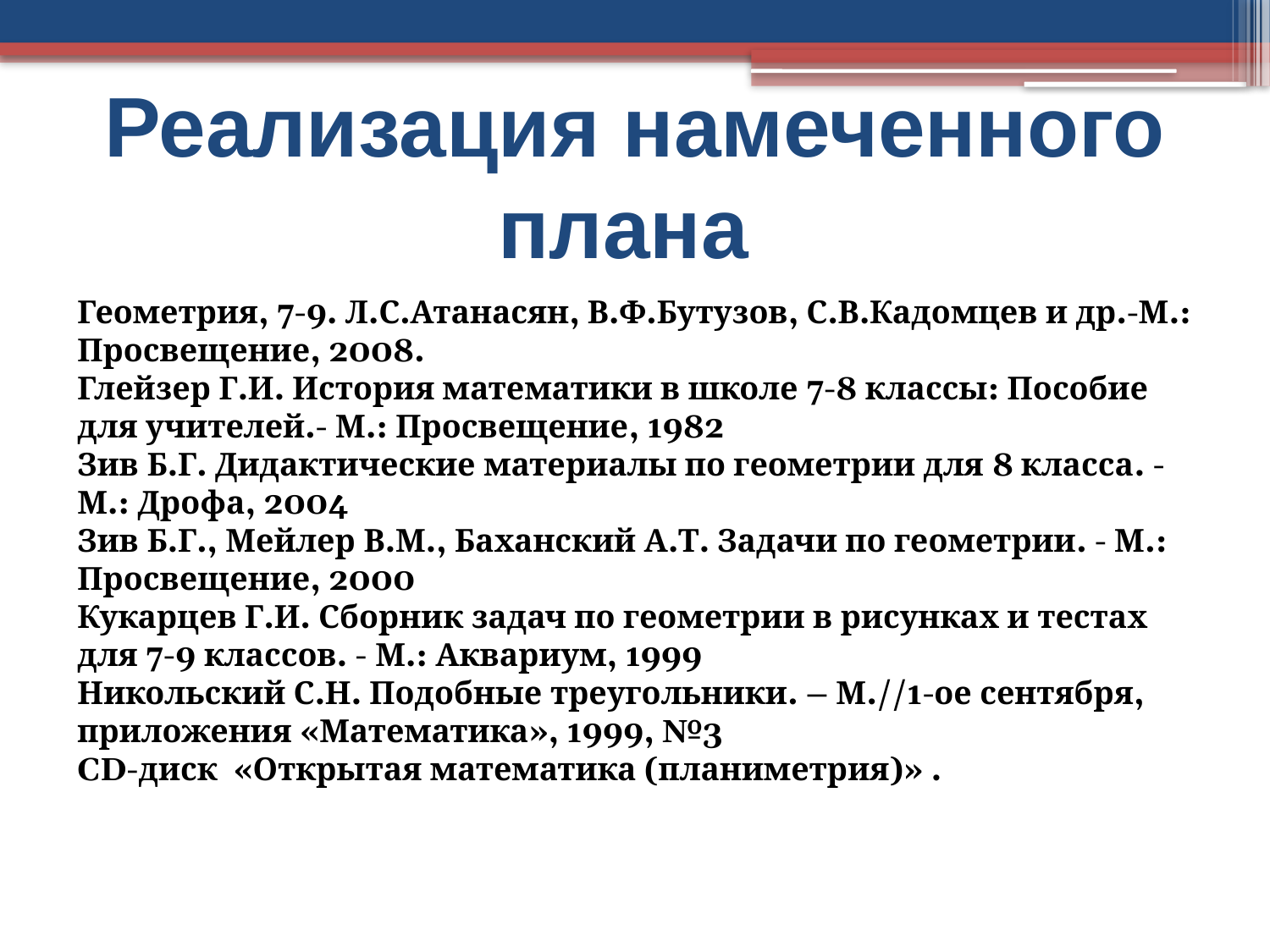

# Реализация намеченного плана
Геометрия, 7-9. Л.С.Атанасян, В.Ф.Бутузов, С.В.Кадомцев и др.-М.: Просвещение, 2008.
Глейзер Г.И. История математики в школе 7-8 классы: Пособие для учителей.- М.: Просвещение, 1982
Зив Б.Г. Дидактические материалы по геометрии для 8 класса. - М.: Дрофа, 2004
Зив Б.Г., Мейлер В.М., Баханский А.Т. Задачи по геометрии. - М.: Просвещение, 2000
Кукарцев Г.И. Сборник задач по геометрии в рисунках и тестах для 7-9 классов. - М.: Аквариум, 1999
Никольский С.Н. Подобные треугольники. – М.//1-ое сентября, приложения «Математика», 1999, №3
CD-диск  «Открытая математика (планиметрия)» .